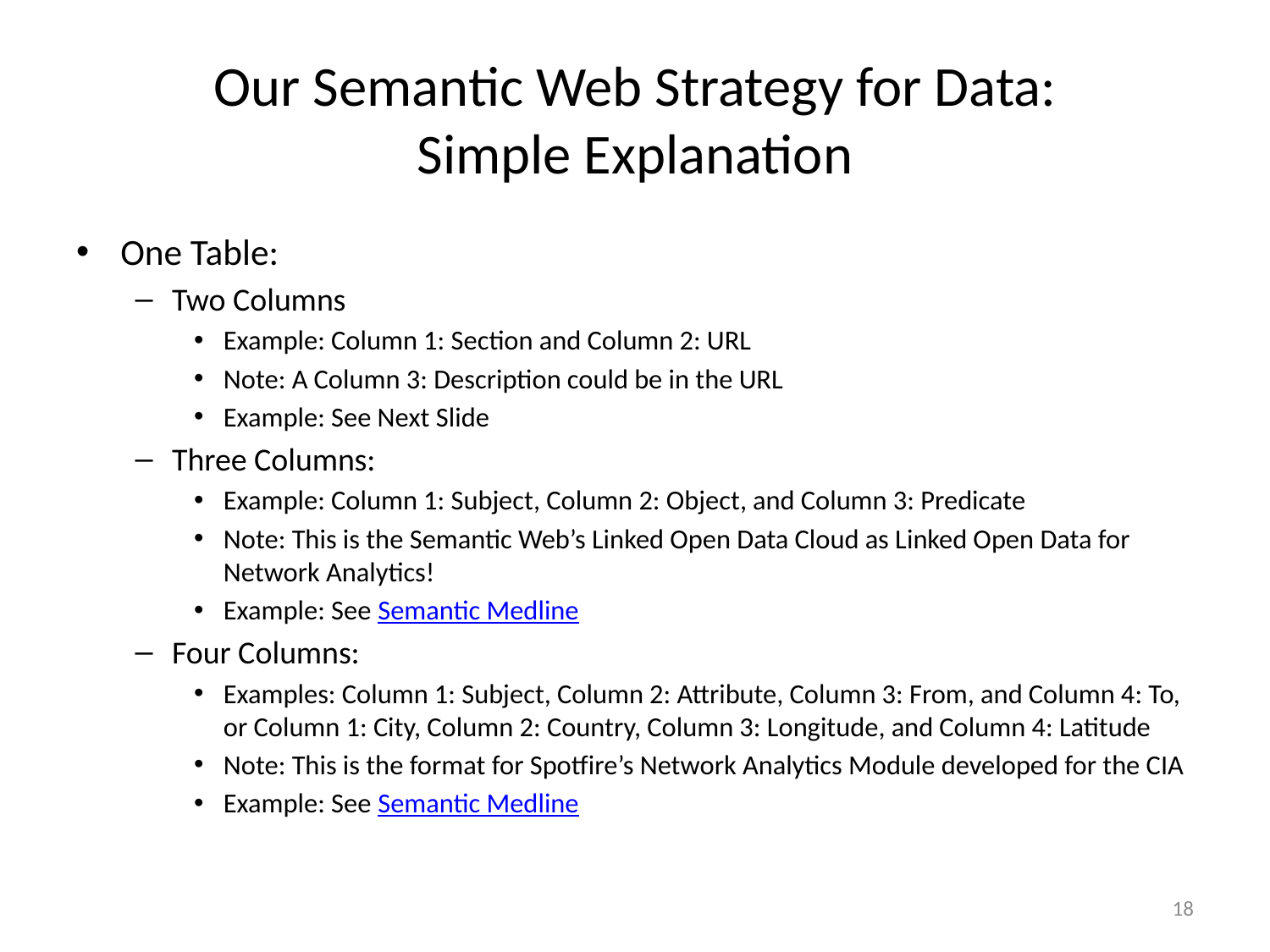

# Our Semantic Web Strategy for Data: Simple Explanation
One Table:
Two Columns
Example: Column 1: Section and Column 2: URL
Note: A Column 3: Description could be in the URL
Example: See Next Slide
Three Columns:
Example: Column 1: Subject, Column 2: Object, and Column 3: Predicate
Note: This is the Semantic Web’s Linked Open Data Cloud as Linked Open Data for Network Analytics!
Example: See Semantic Medline
Four Columns:
Examples: Column 1: Subject, Column 2: Attribute, Column 3: From, and Column 4: To, or Column 1: City, Column 2: Country, Column 3: Longitude, and Column 4: Latitude
Note: This is the format for Spotfire’s Network Analytics Module developed for the CIA
Example: See Semantic Medline
18